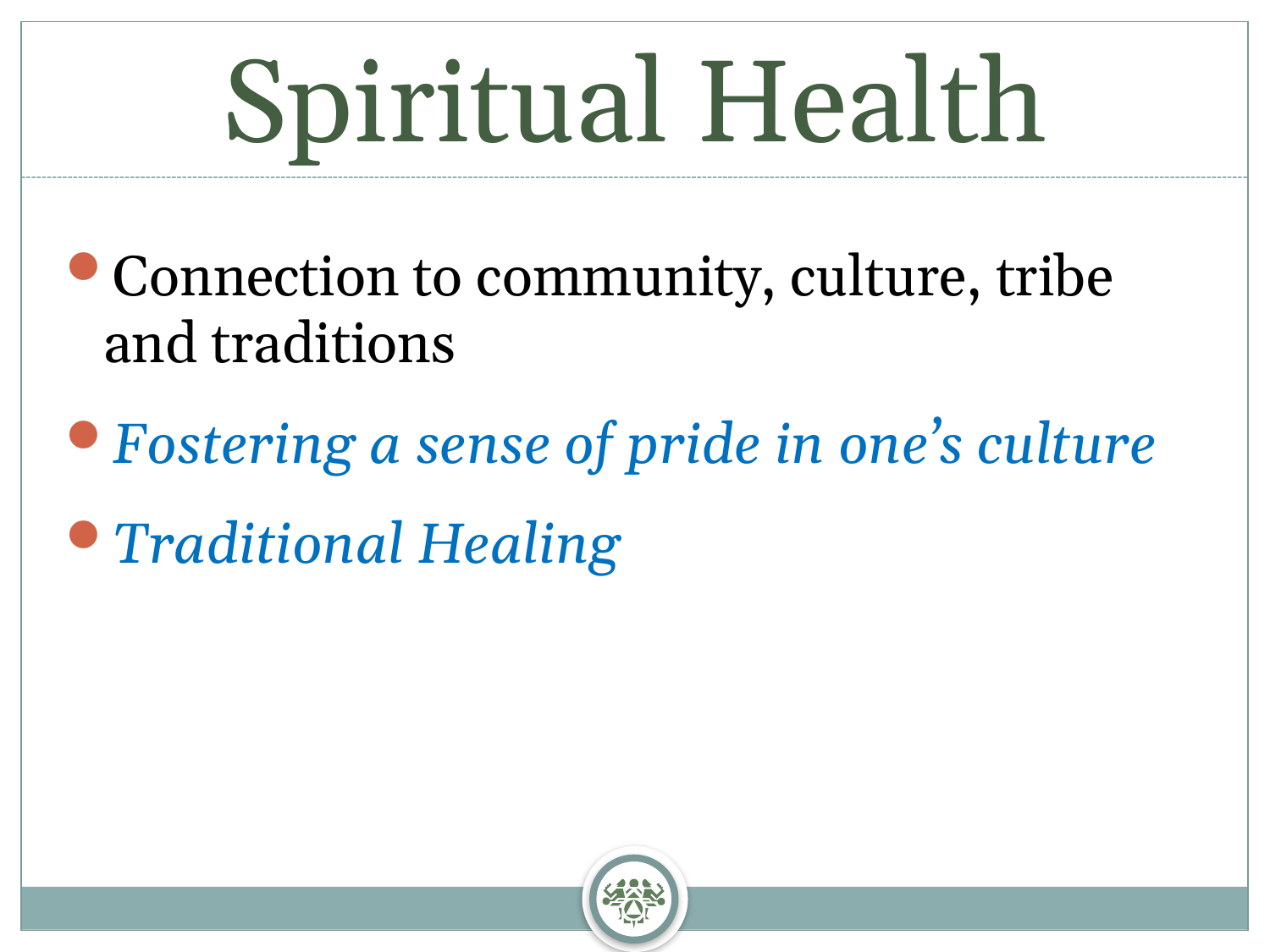

# Spiritual Health
Connection to community, culture, tribe and traditions
Fostering a sense of pride in one’s culture
Traditional Healing